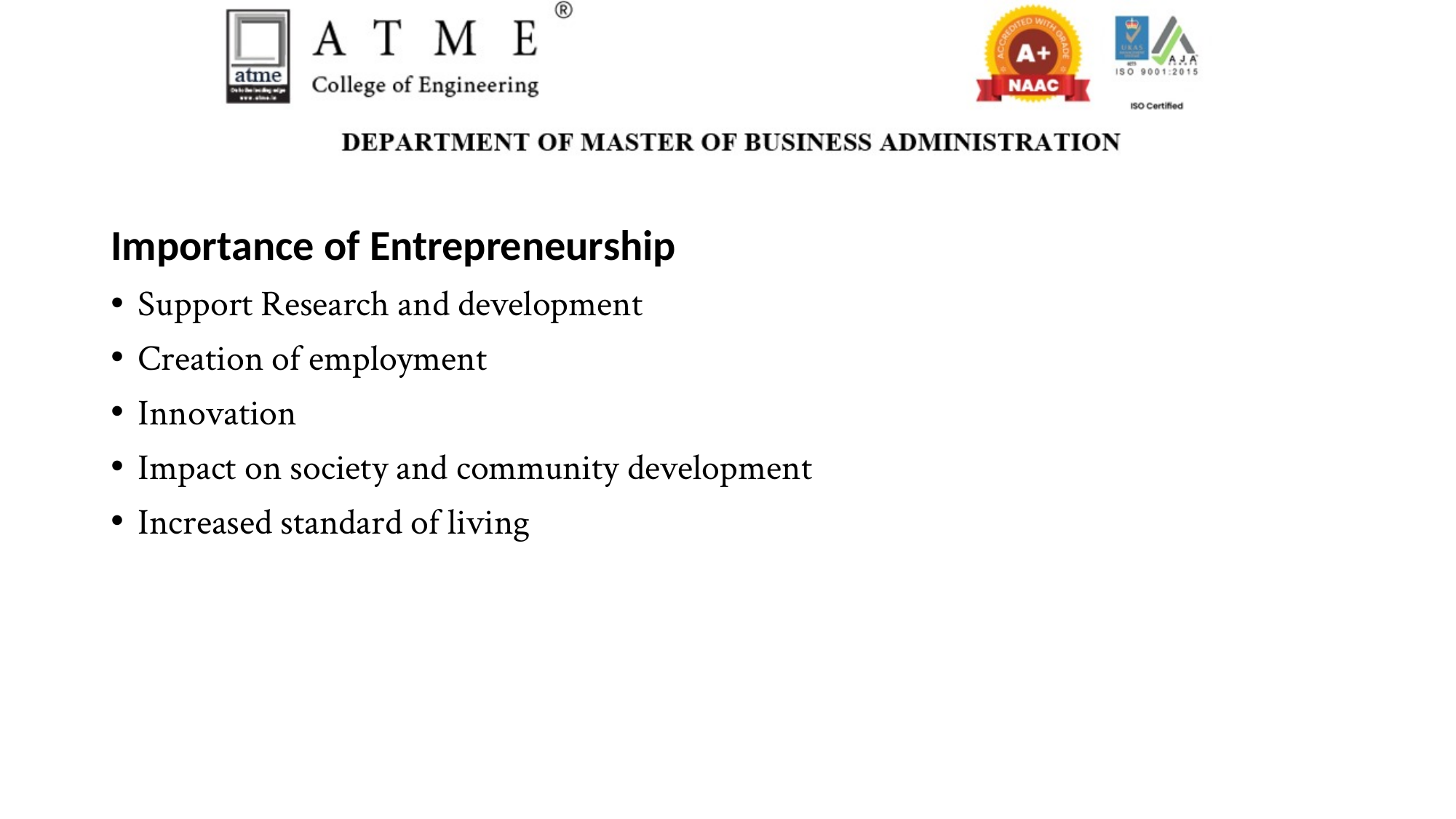

Importance of Entrepreneurship
Support Research and development
Creation of employment
Innovation
Impact on society and community development
Increased standard of living